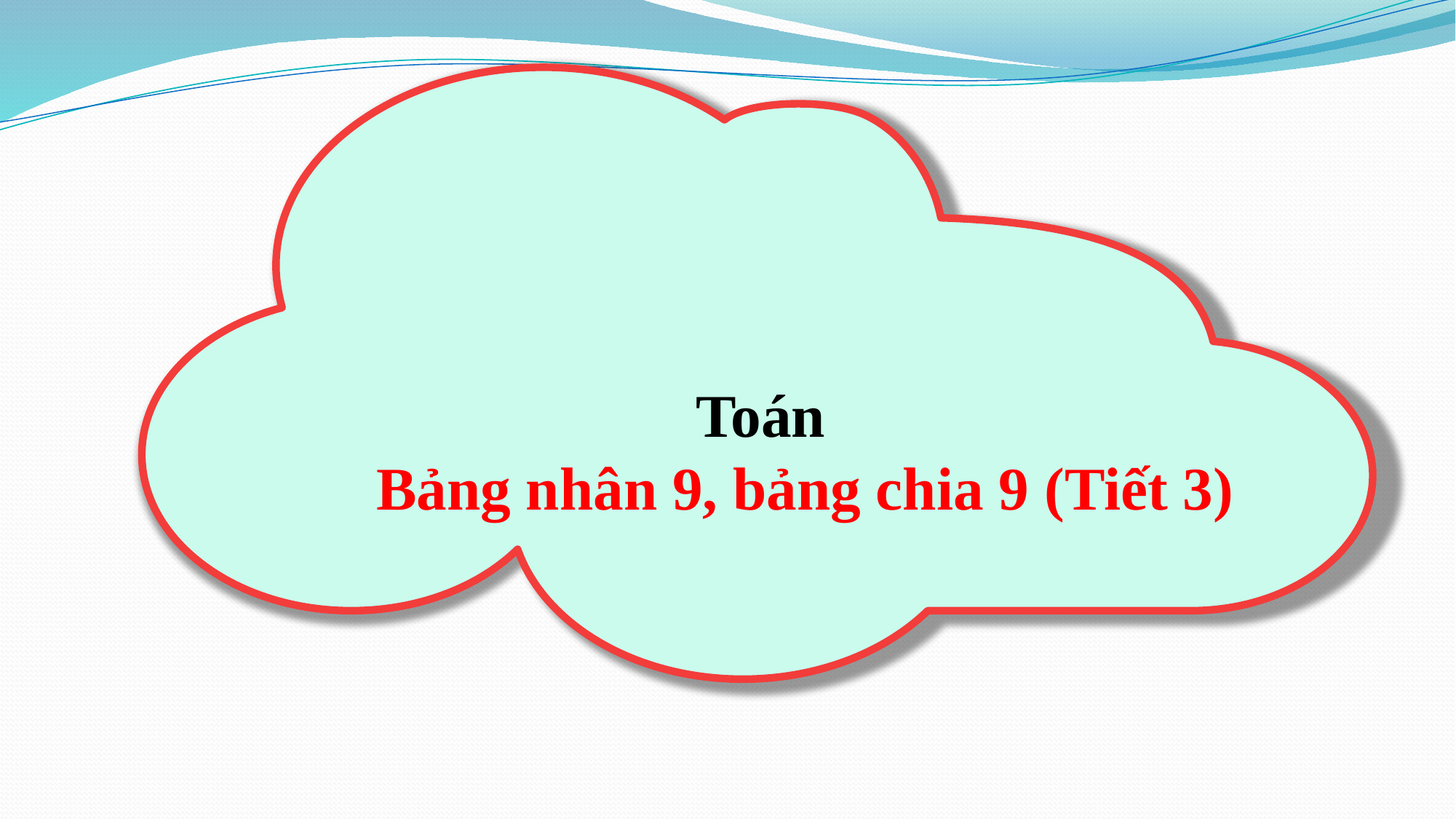

Toán
Bảng nhân 9, bảng chia 9 (Tiết 3)